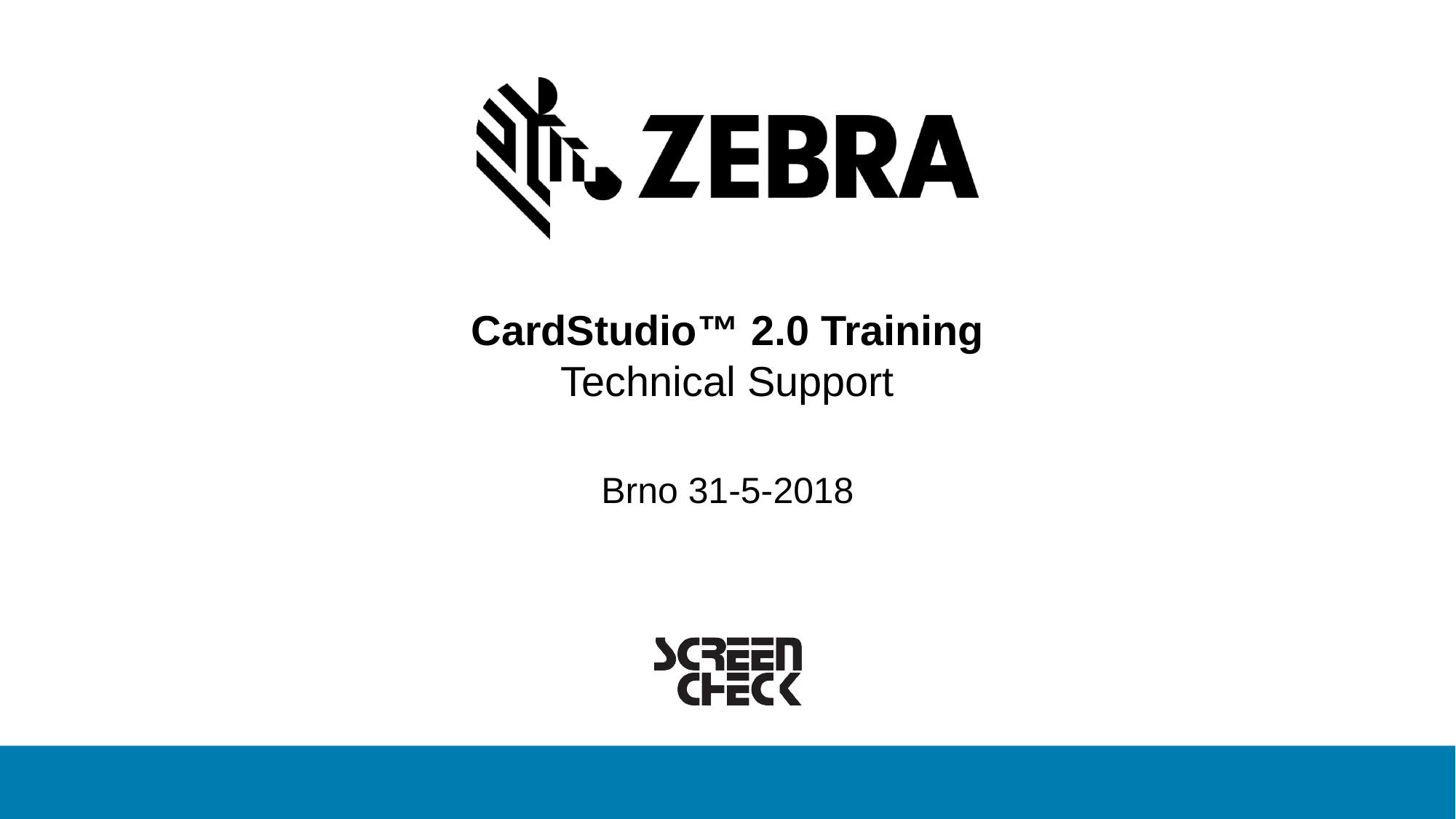

# CardStudio™ 2.0 Training Technical Support
Brno 31-5-2018